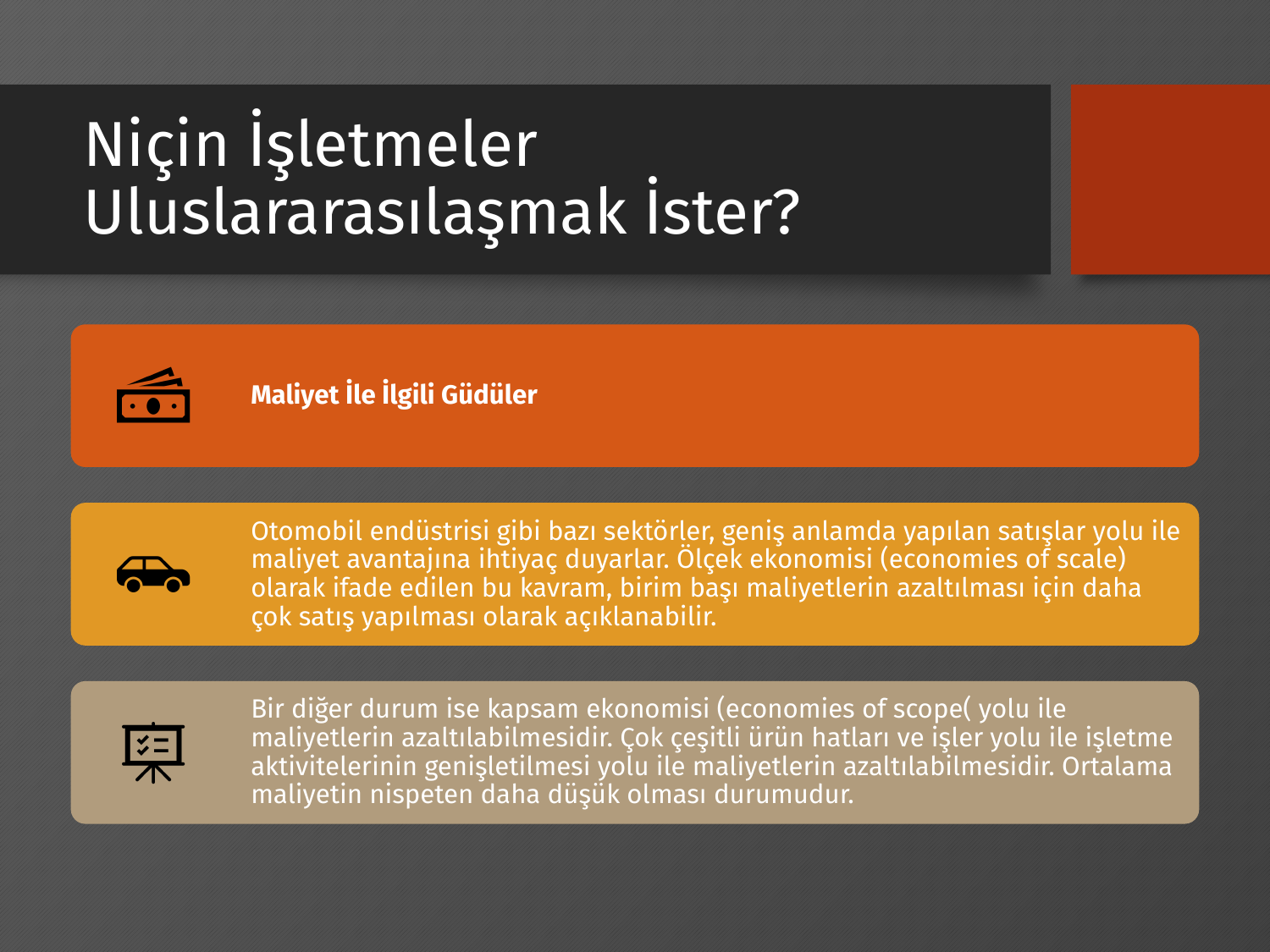

# Niçin İşletmeler Uluslararasılaşmak İster?
Maliyet İle İlgili Güdüler
Otomobil endüstrisi gibi bazı sektörler, geniş anlamda yapılan satışlar yolu ile maliyet avantajına ihtiyaç duyarlar. Ölçek ekonomisi (economies of scale) olarak ifade edilen bu kavram, birim başı maliyetlerin azaltılması için daha çok satış yapılması olarak açıklanabilir.
Bir diğer durum ise kapsam ekonomisi (economies of scope( yolu ile maliyetlerin azaltılabilmesidir. Çok çeşitli ürün hatları ve işler yolu ile işletme aktivitelerinin genişletilmesi yolu ile maliyetlerin azaltılabilmesidir. Ortalama maliyetin nispeten daha düşük olması durumudur.